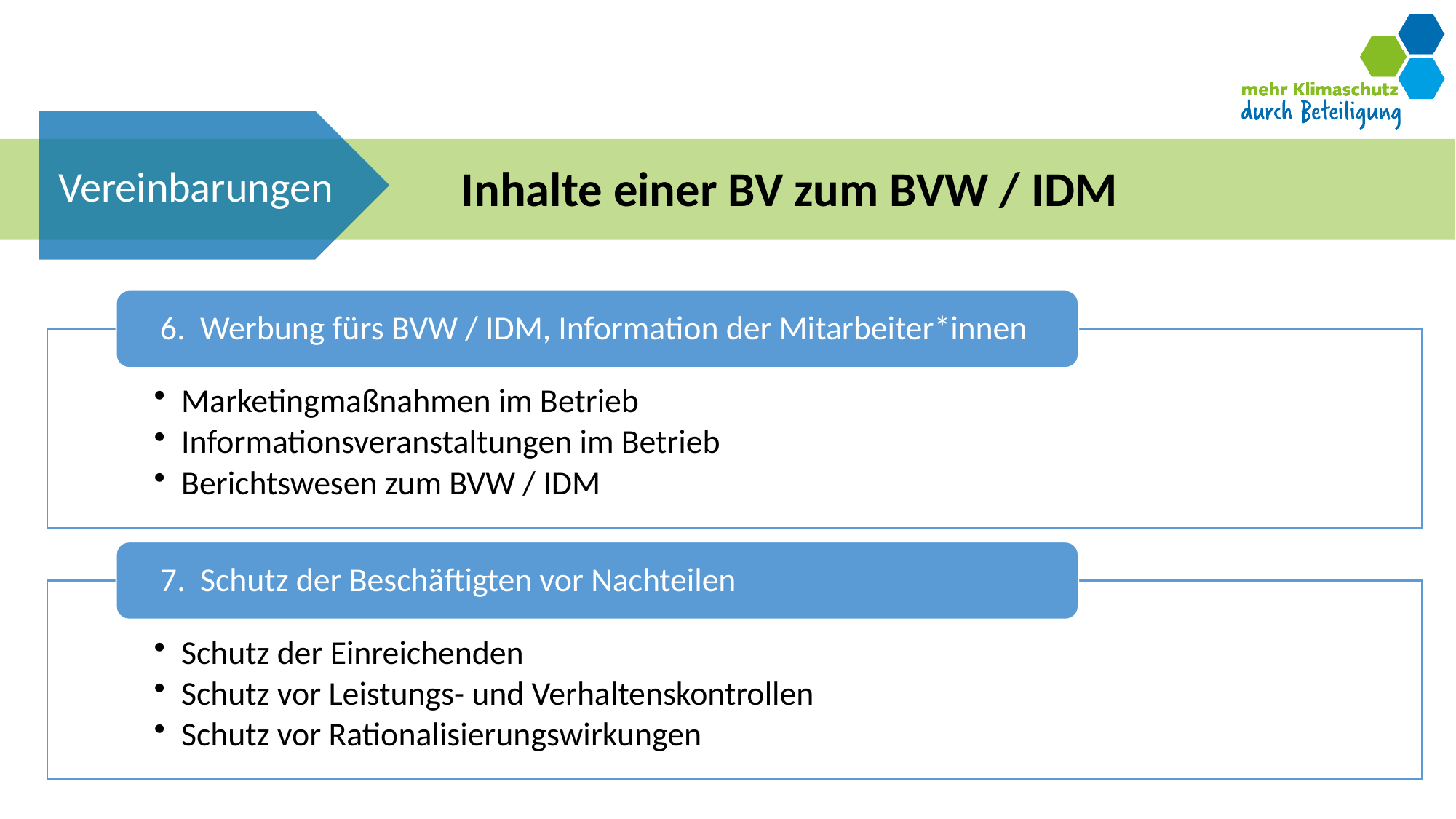

Vereinbarungen
# Inhalte einer BV zum BVW / IDM
Marketingmaßnahmen im Betrieb
Informationsveranstaltungen im Betrieb
Berichtswesen zum BVW / IDM
6.  Werbung fürs BVW / IDM, Information der Mitarbeiter*innen
Schutz der Einreichenden
Schutz vor Leistungs- und Verhaltenskontrollen
Schutz vor Rationalisierungswirkungen
7.  Schutz der Beschäftigten vor Nachteilen